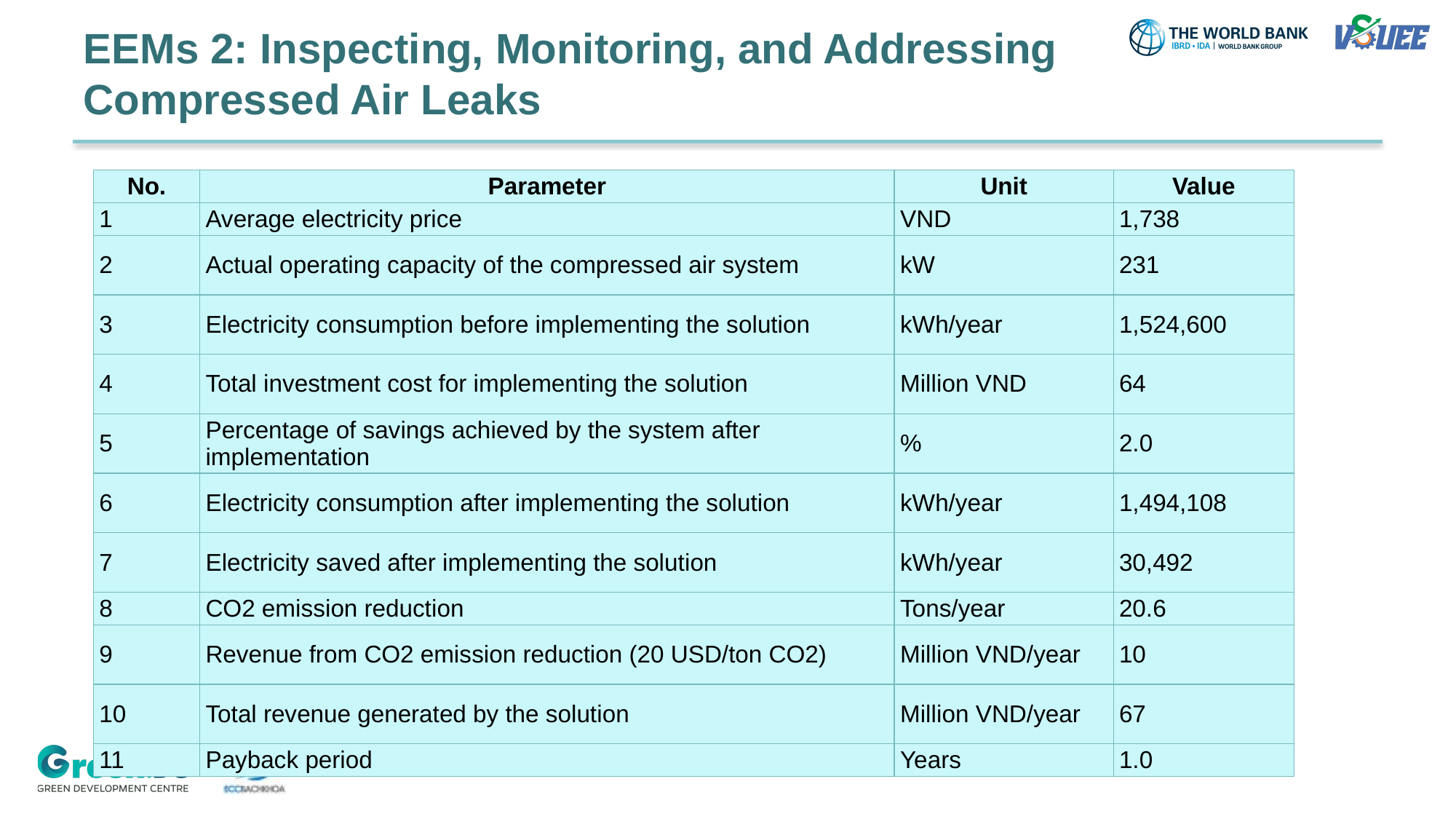

# EEMs 2: Inspecting, Monitoring, and Addressing Compressed Air Leaks
| No. | Parameter | Unit | Value |
| --- | --- | --- | --- |
| 1 | Average electricity price | VND | 1,738 |
| 2 | Actual operating capacity of the compressed air system | kW | 231 |
| 3 | Electricity consumption before implementing the solution | kWh/year | 1,524,600 |
| 4 | Total investment cost for implementing the solution | Million VND | 64 |
| 5 | Percentage of savings achieved by the system after implementation | % | 2.0 |
| 6 | Electricity consumption after implementing the solution | kWh/year | 1,494,108 |
| 7 | Electricity saved after implementing the solution | kWh/year | 30,492 |
| 8 | CO2 emission reduction | Tons/year | 20.6 |
| 9 | Revenue from CO2 emission reduction (20 USD/ton CO2) | Million VND/year | 10 |
| 10 | Total revenue generated by the solution | Million VND/year | 67 |
| 11 | Payback period | Years | 1.0 |